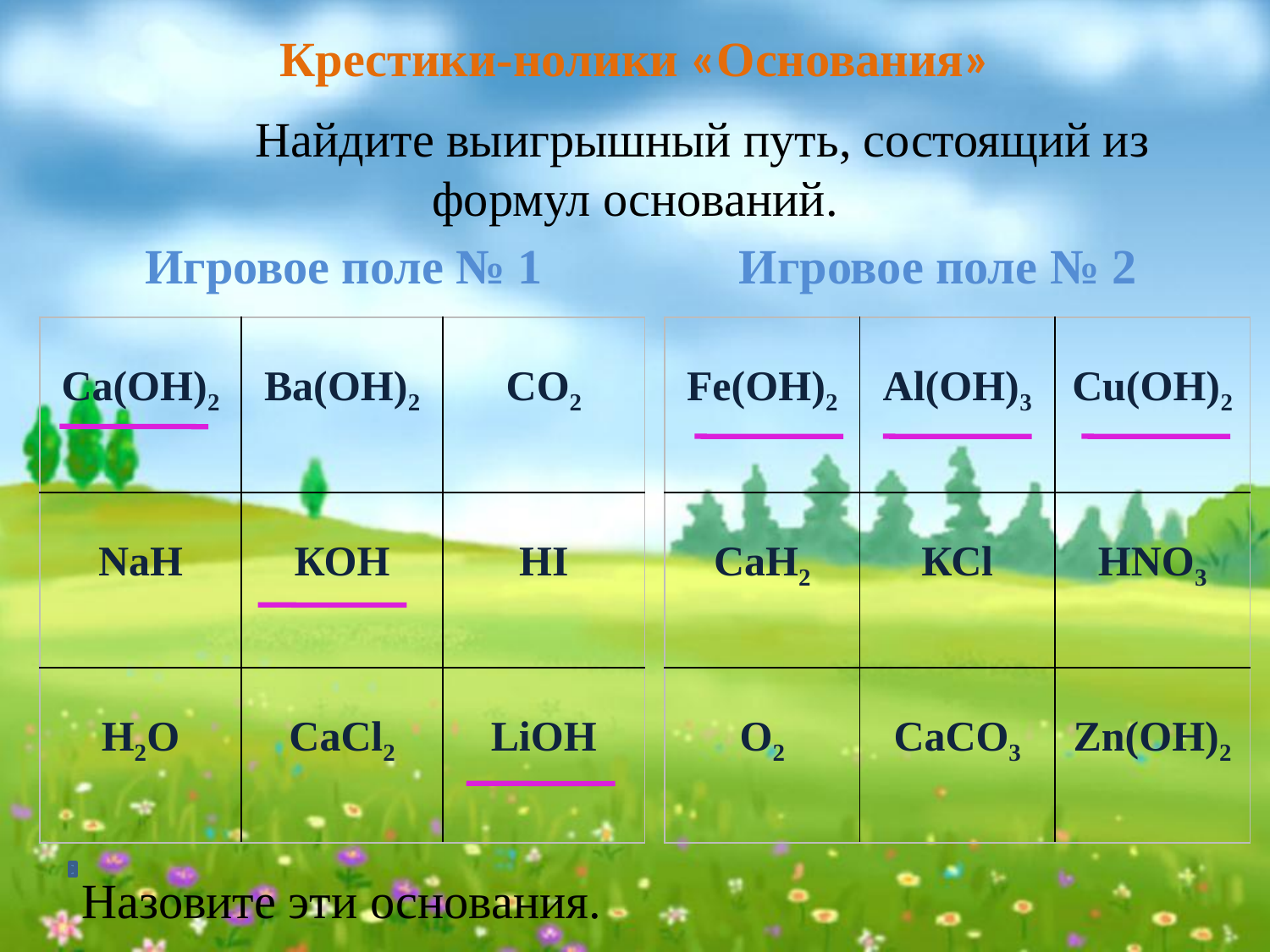

Крестики-нолики «Основания»

           Найдите выигрышный путь, состоящий из формул оснований.
#
      Игровое поле № 1                Игровое поле № 2
| Са(ОН)2 | Ва(ОН)2 | СО2 |
| --- | --- | --- |
| NаН | КОН | НI |
| Н2О | СаСl2 | LiОН |
| Fе(ОН)2 | Аl(ОН)3 | Сu(ОН)2 |
| --- | --- | --- |
| СаН2 | КСl | НNО3 |
| О2 | СаСО3 | Zn(ОН)2 |

Назовите эти основания.